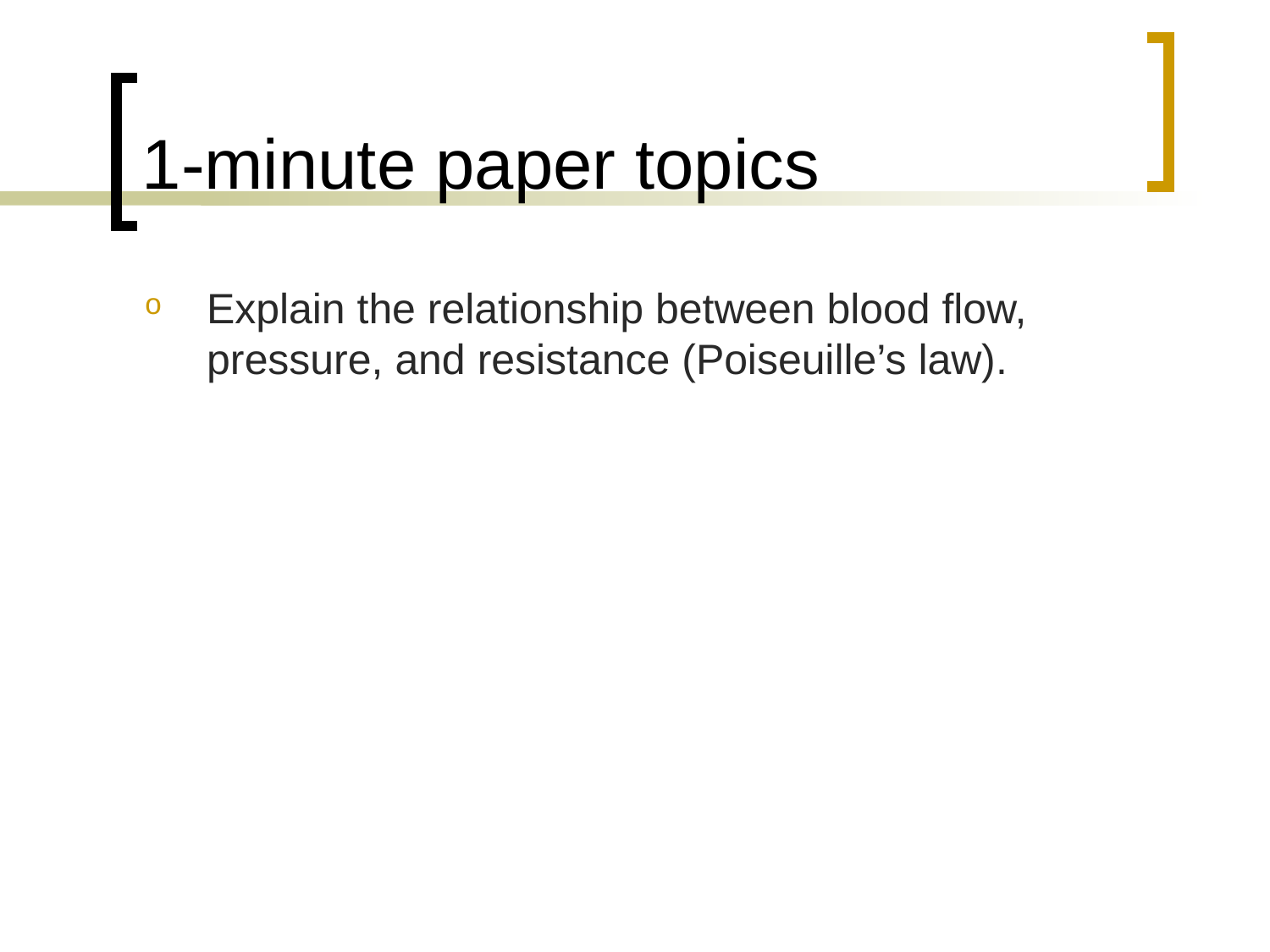

# 1-minute paper topics
Explain the relationship between blood flow, pressure, and resistance (Poiseuille’s law).